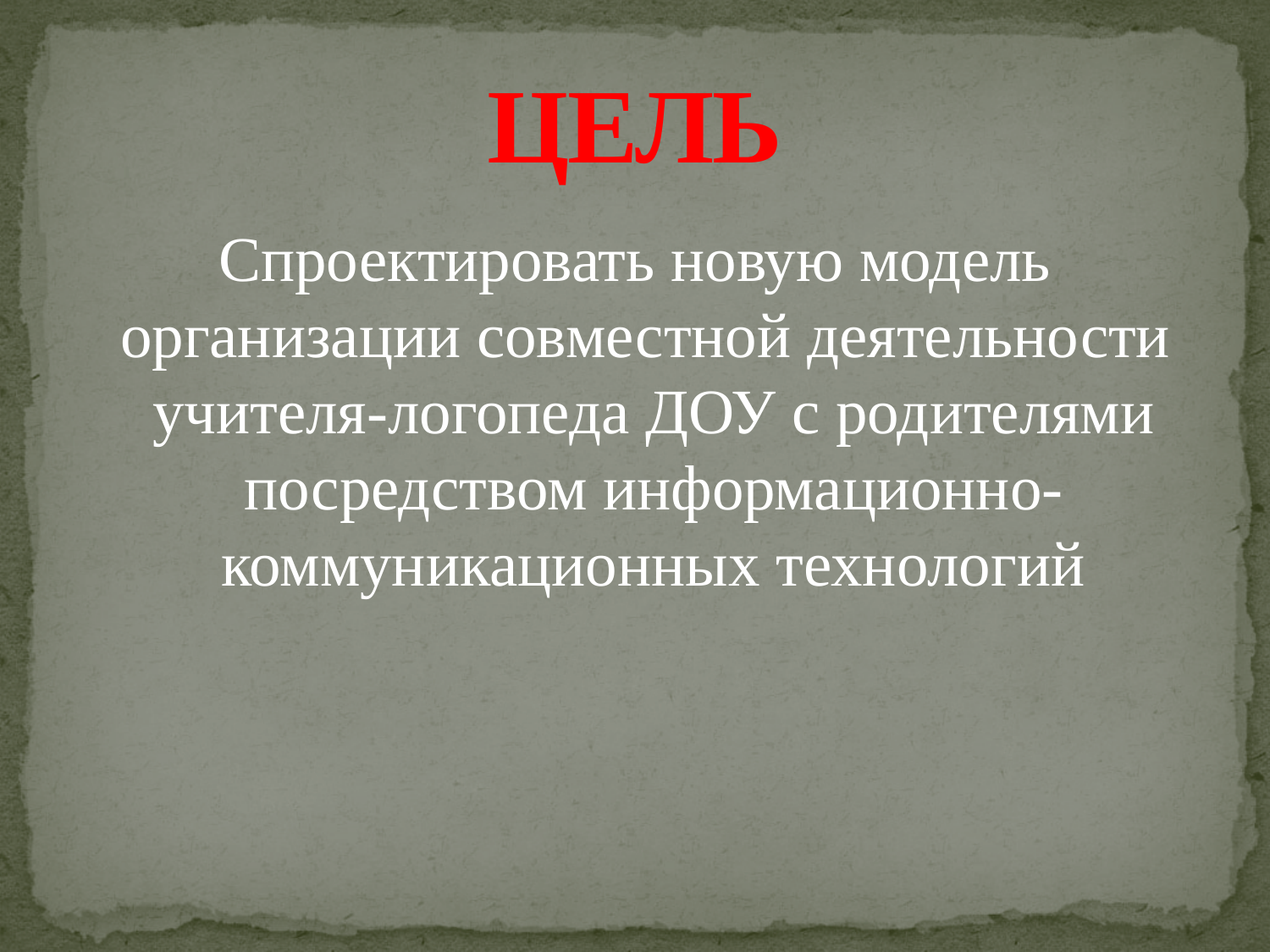

# ЦЕЛЬ
Спроектировать новую модель организации совместной деятельности  учителя-логопеда ДОУ с родителями посредством информационно-коммуникационных технологий